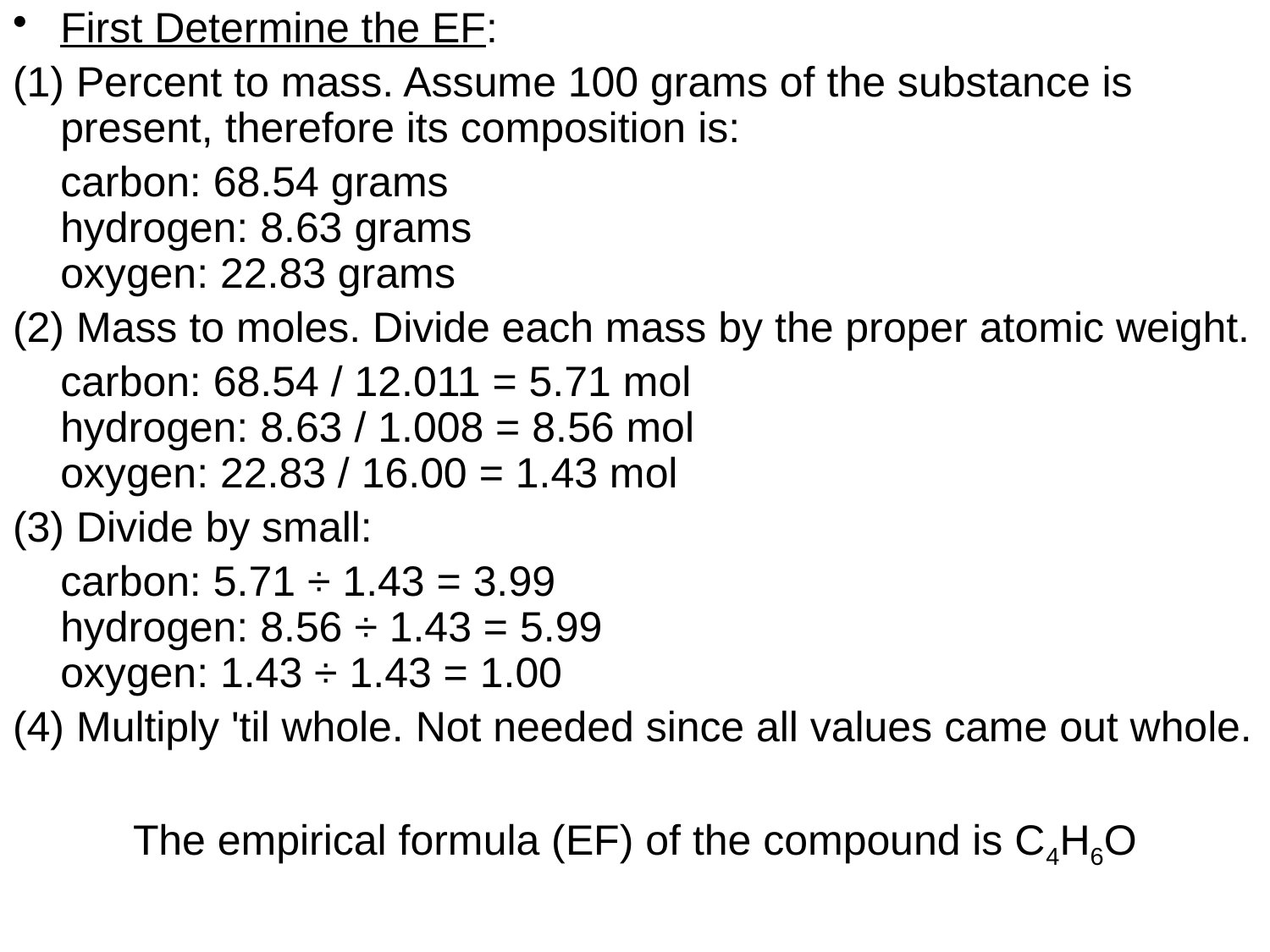

First Determine the EF:
(1) Percent to mass. Assume 100 grams of the substance is present, therefore its composition is:
	carbon: 68.54 grams
hydrogen: 8.63 grams
oxygen: 22.83 grams
(2) Mass to moles. Divide each mass by the proper atomic weight.
	carbon: 68.54 / 12.011 = 5.71 mol
hydrogen: 8.63 / 1.008 = 8.56 mol
oxygen: 22.83 / 16.00 = 1.43 mol
(3) Divide by small:
	carbon: 5.71 ÷ 1.43 = 3.99
hydrogen: 8.56 ÷ 1.43 = 5.99
oxygen: 1.43 ÷ 1.43 = 1.00
(4) Multiply 'til whole. Not needed since all values came out whole.

The empirical formula (EF) of the compound is C4H6O